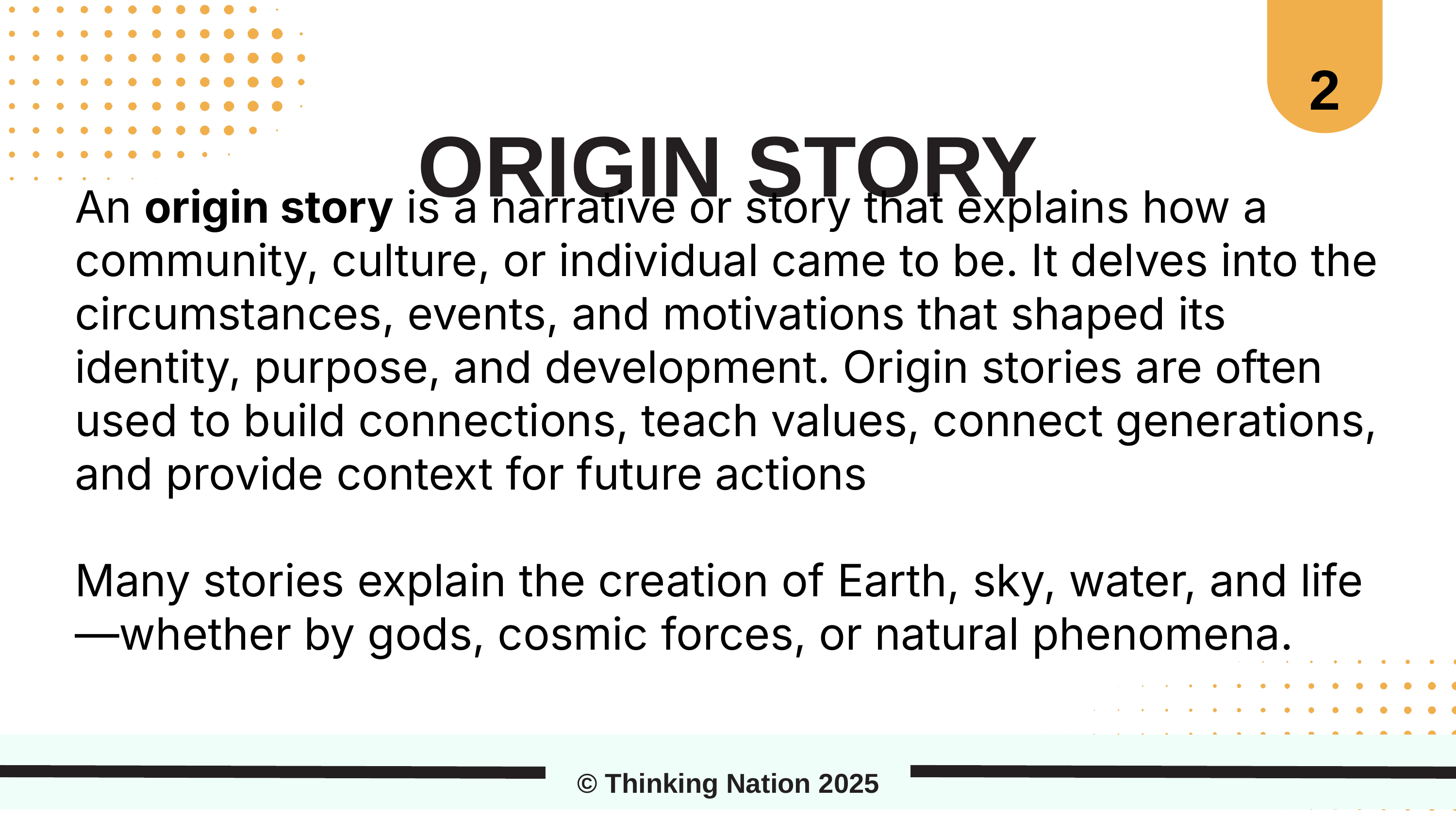

2
ORIGIN STORY
An origin story is a narrative or story that explains how a community, culture, or individual came to be. It delves into the circumstances, events, and motivations that shaped its identity, purpose, and development. Origin stories are often used to build connections, teach values, connect generations, and provide context for future actions

Many stories explain the creation of Earth, sky, water, and life—whether by gods, cosmic forces, or natural phenomena.

© Thinking Nation 2025